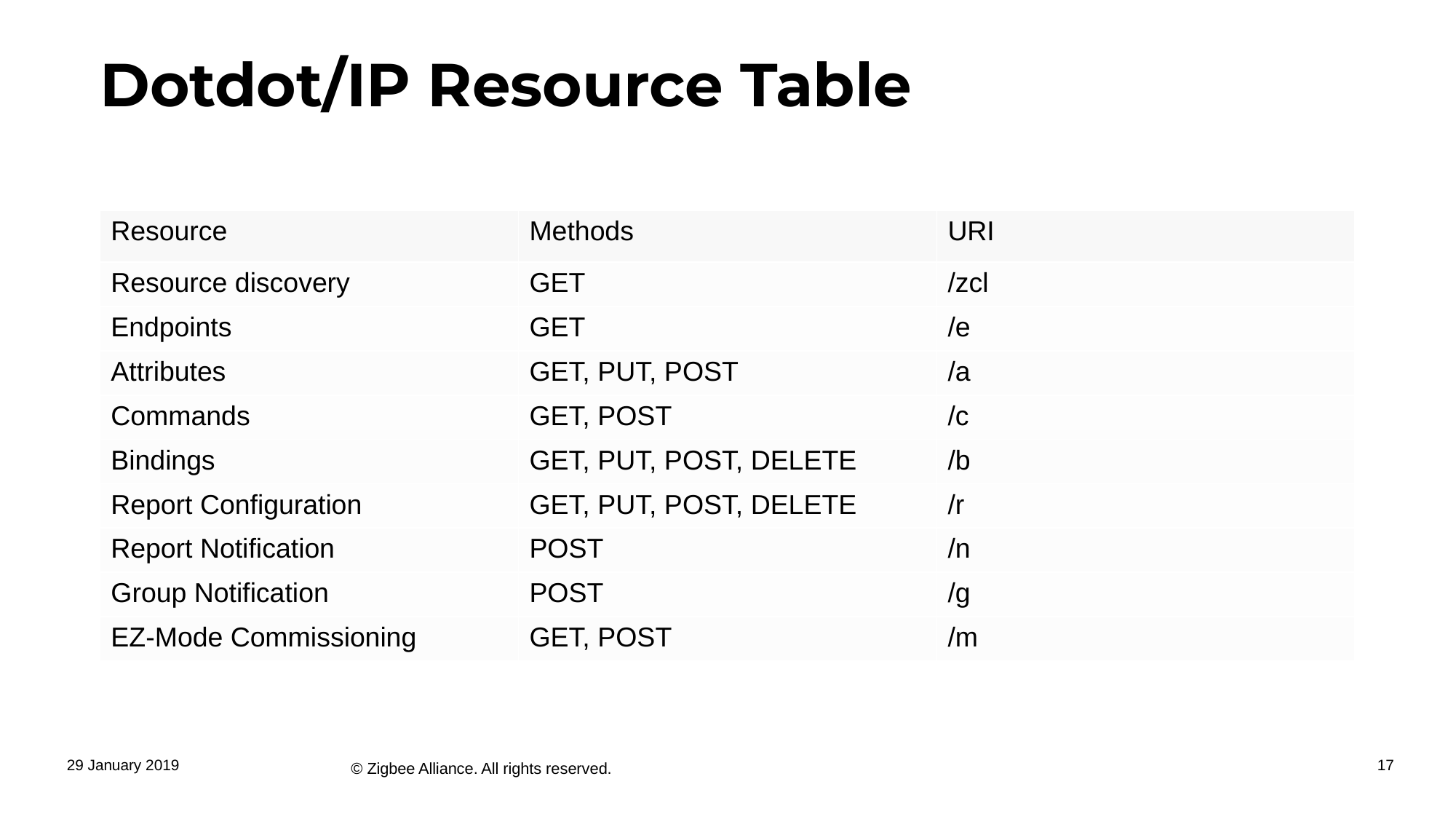

# Dotdot/IP Resource Table
| Resource | Methods | URI |
| --- | --- | --- |
| Resource discovery | GET | /zcl |
| Endpoints | GET | /e |
| Attributes | GET, PUT, POST | /a |
| Commands | GET, POST | /c |
| Bindings | GET, PUT, POST, DELETE | /b |
| Report Configuration | GET, PUT, POST, DELETE | /r |
| Report Notification | POST | /n |
| Group Notification | POST | /g |
| EZ-Mode Commissioning | GET, POST | /m |